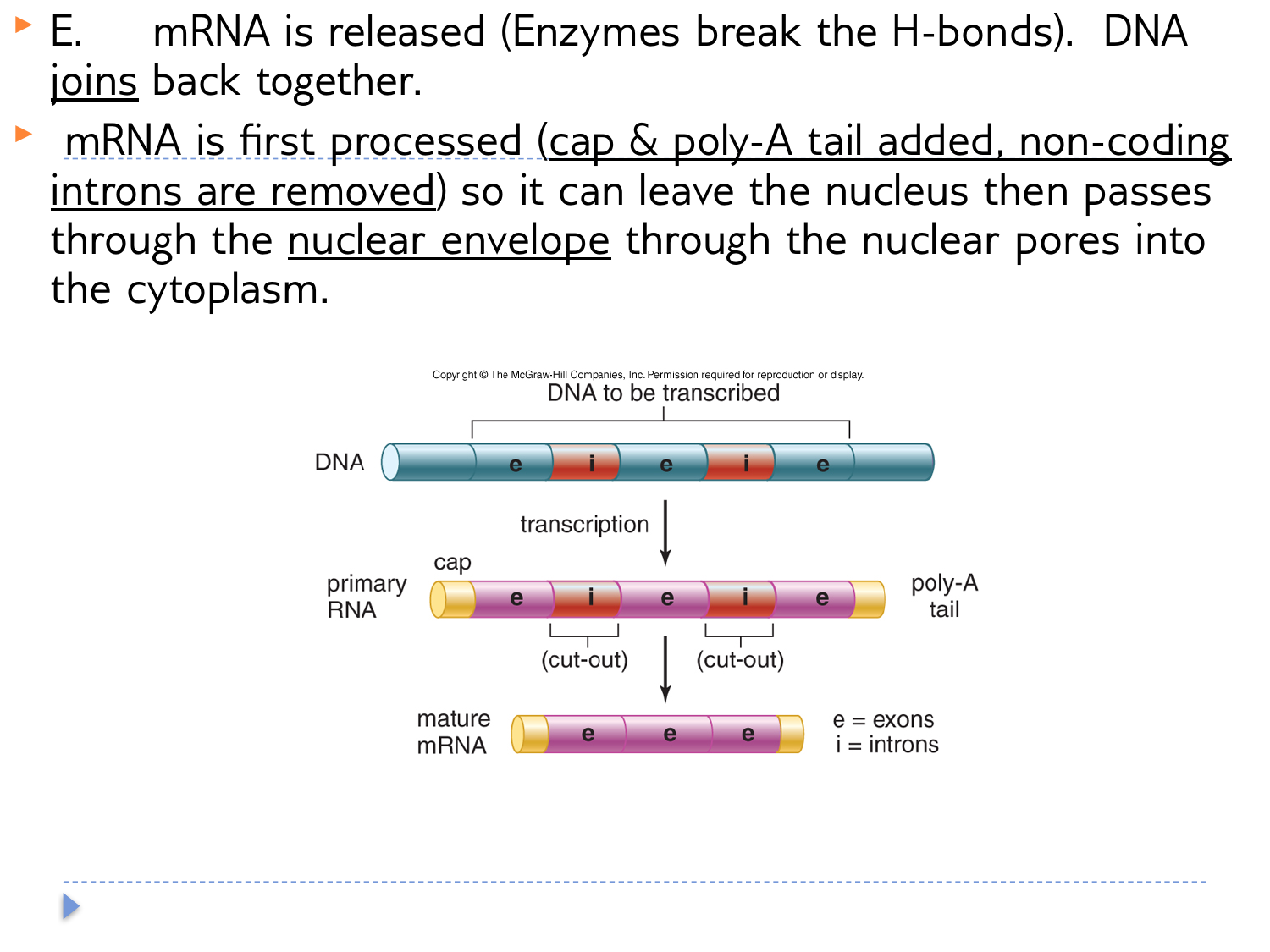

E.     mRNA is released (Enzymes break the H-bonds).  DNA  joins back together.
 mRNA is first processed (cap & poly-A tail added, non-coding introns are removed) so it can leave the nucleus then passes through the nuclear envelope through the nuclear pores into the cytoplasm.